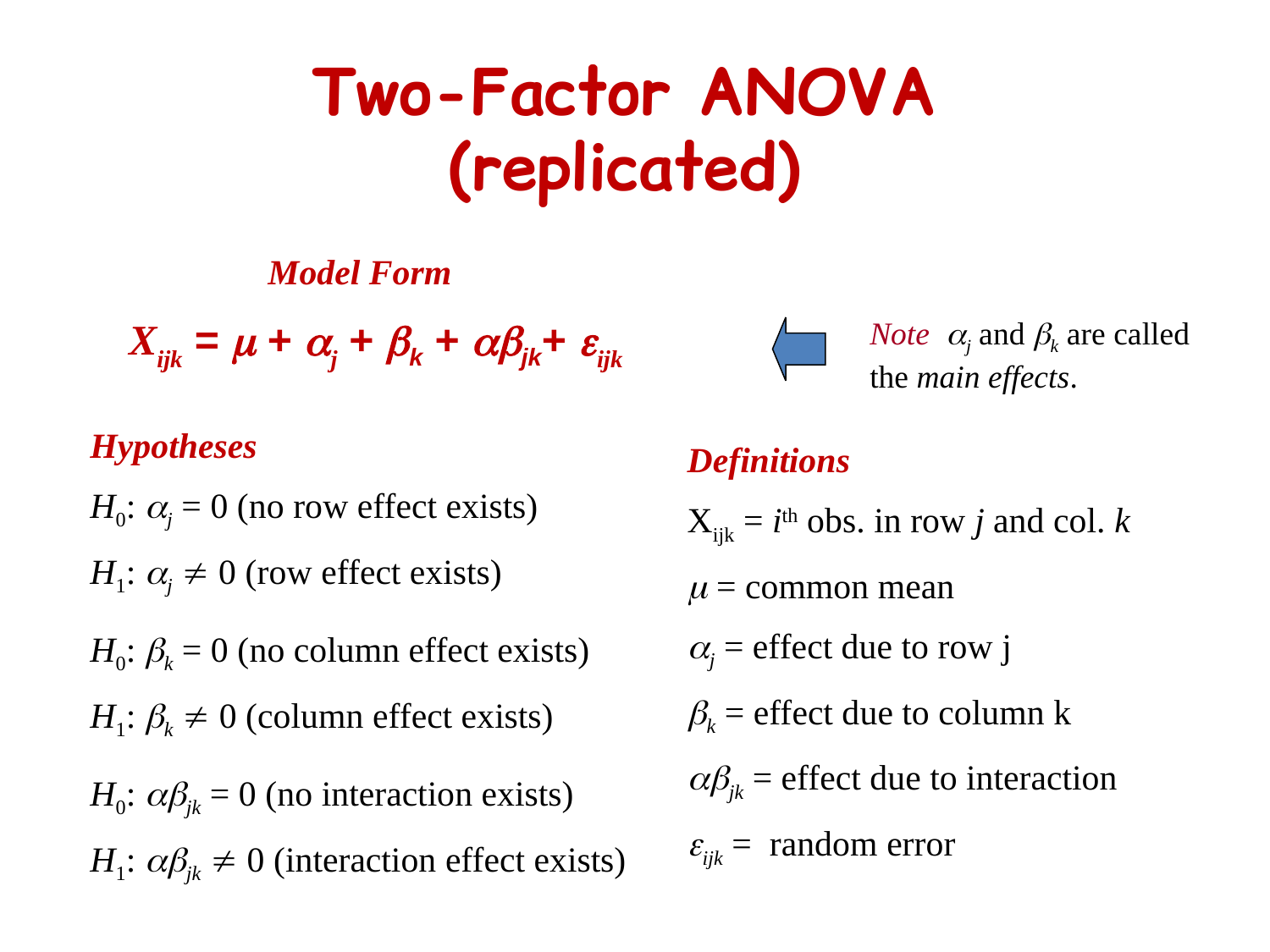

# Two-Factor ANOVA (replicated)
Model Form
   Xijk = μ + αj + βk + αβjk+ εijk
Note  αj and βk are called the main effects.

Hypotheses
H0: αj = 0 (no row effect exists)
H1: αj ≠ 0 (row effect exists)
H0: βk = 0 (no column effect exists)
H1: βk ≠ 0 (column effect exists)
H0: αβjk = 0 (no interaction exists)
H1: αβjk ≠ 0 (interaction effect exists)
Definitions
Xijk = ith obs. in row j and col. k
μ = common mean
αj = effect due to row j
βk = effect due to column k
αβjk = effect due to interaction
εijk =  random error